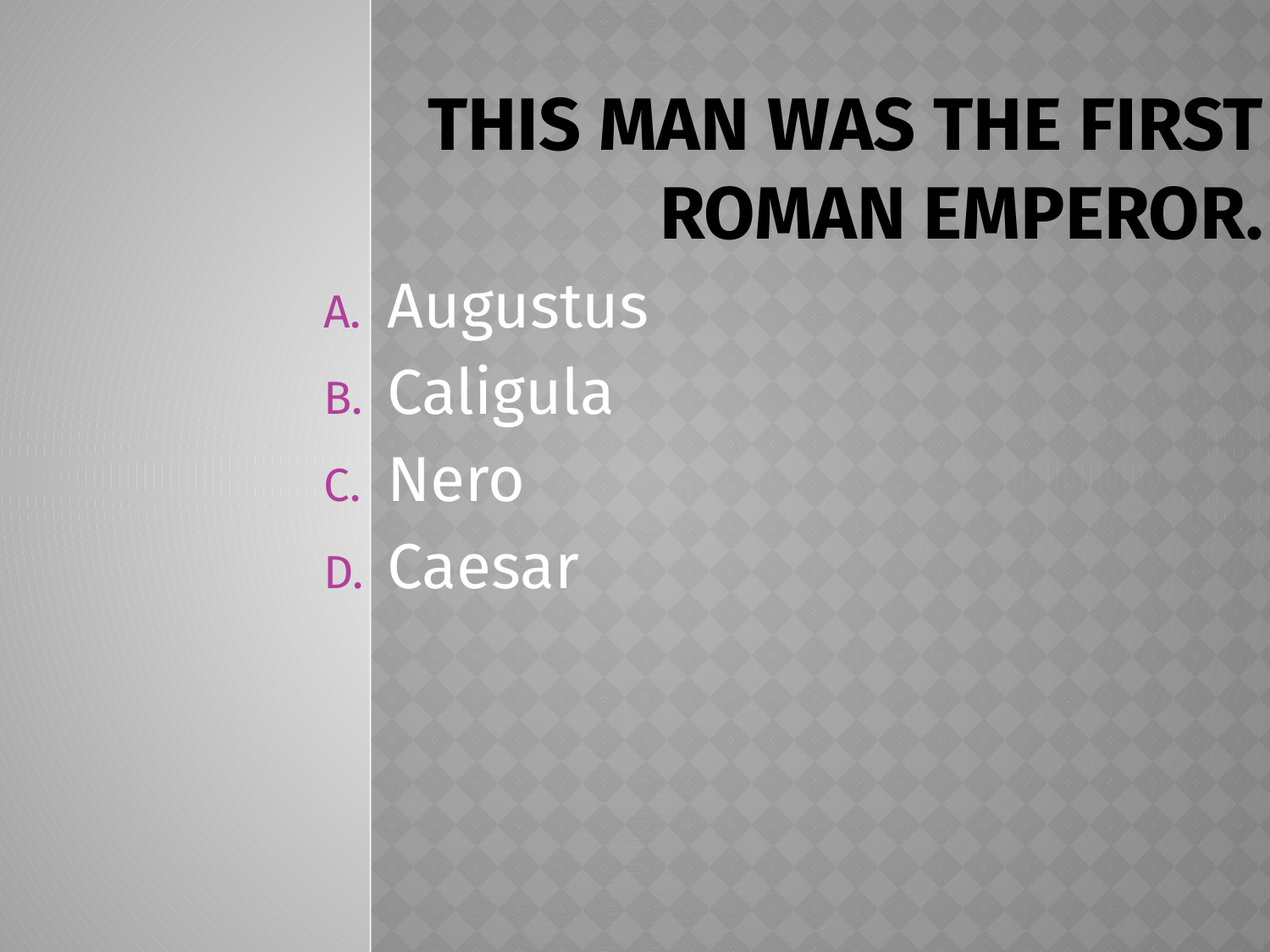

# This man was the first roman emperor.
Augustus
Caligula
Nero
Caesar